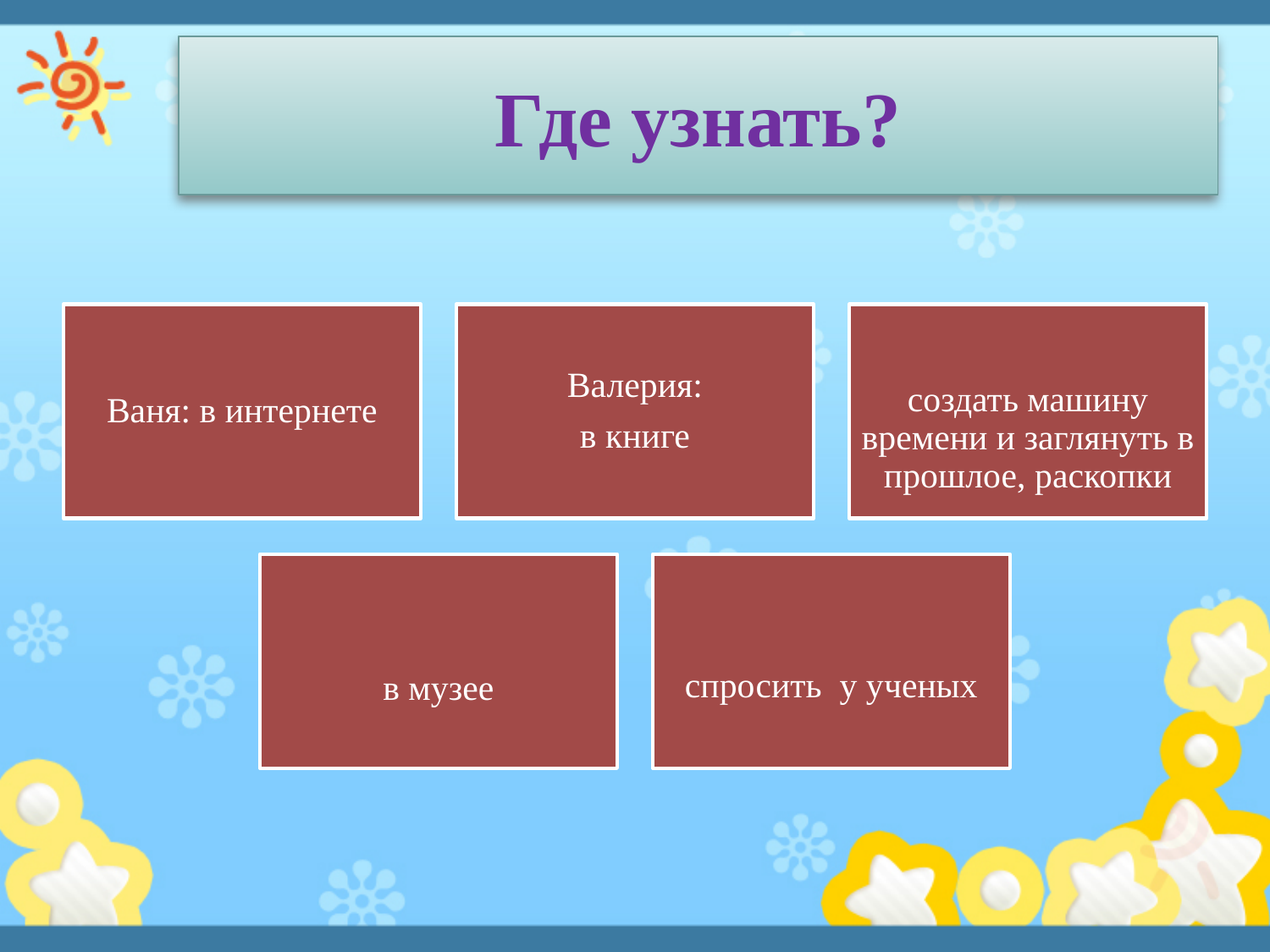

# Где узнать?
Ваня: в интернете
Валерия:
в книге

создать машину времени и заглянуть в прошлое, раскопки

в музее

спросить  у ученых